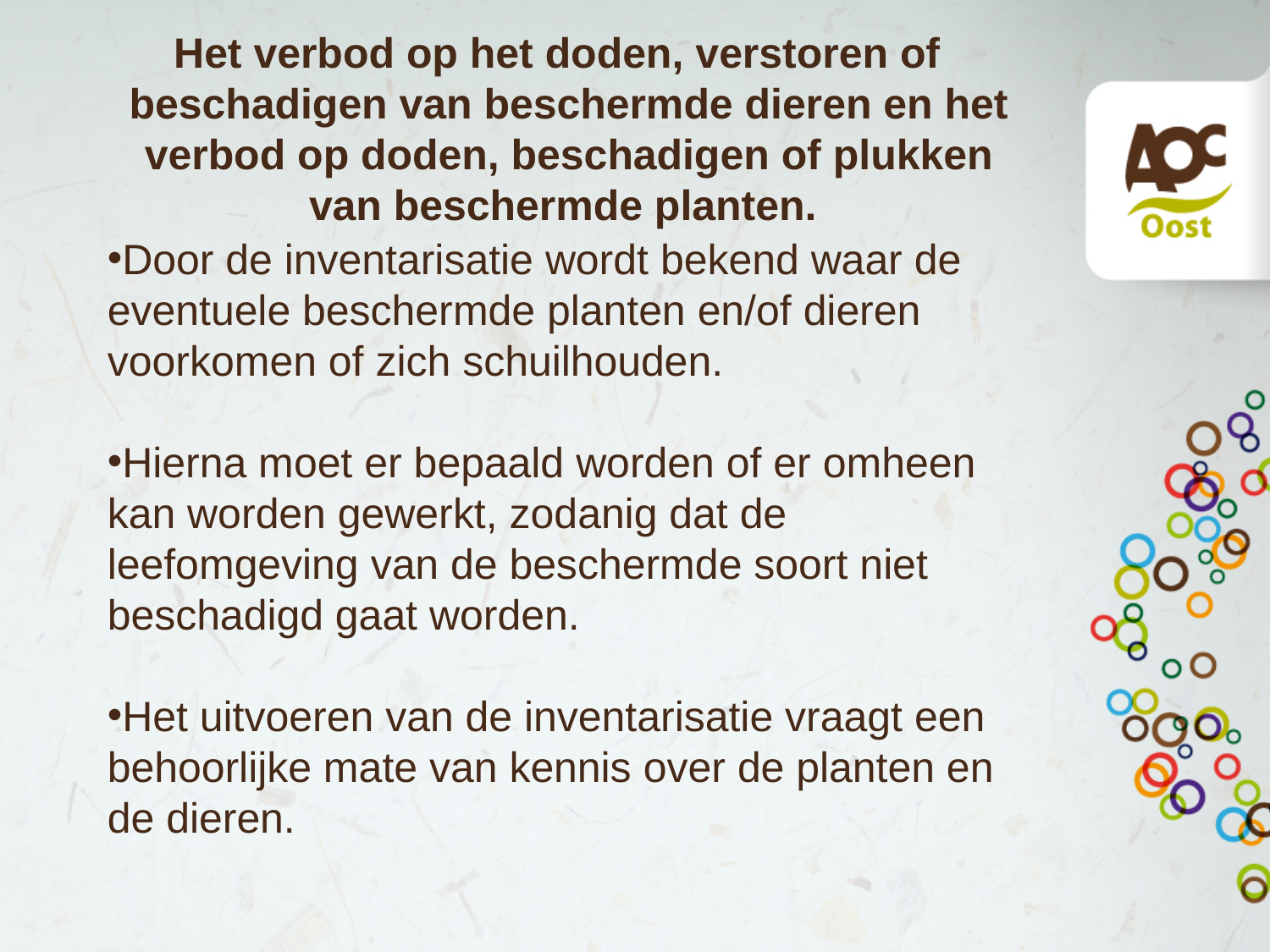

# Het verbod op het doden, verstoren of   beschadigen van beschermde dieren en het verbod op doden, beschadigen of plukken van beschermde planten.
Door de inventarisatie wordt bekend waar de eventuele beschermde planten en/of dieren voorkomen of zich schuilhouden.

Hierna moet er bepaald worden of er omheen kan worden gewerkt, zodanig dat de leefomgeving van de beschermde soort niet beschadigd gaat worden.

Het uitvoeren van de inventarisatie vraagt een behoorlijke mate van kennis over de planten en de dieren.